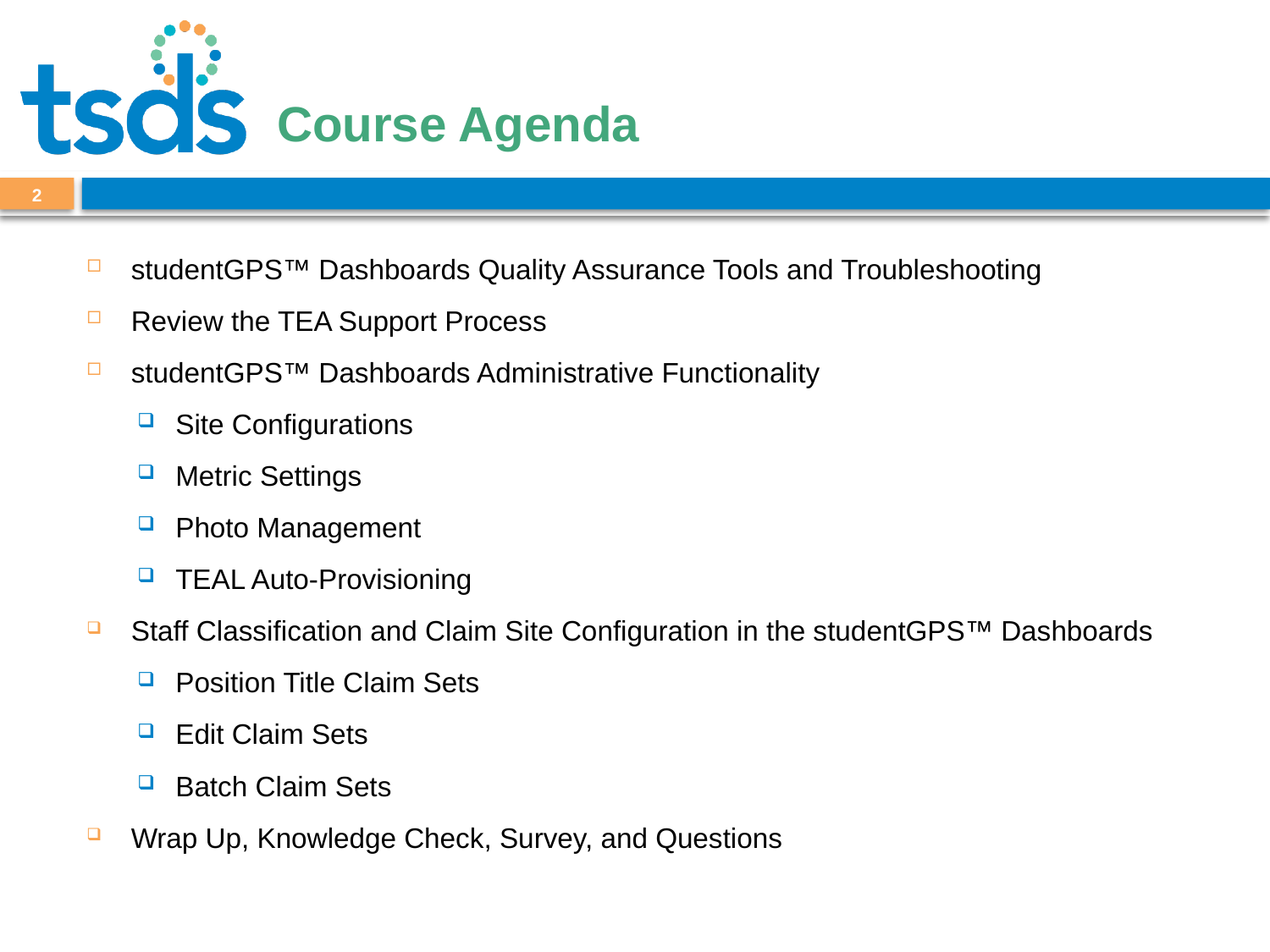

# Course Agenda
2
studentGPS™ Dashboards Quality Assurance Tools and Troubleshooting
Review the TEA Support Process
studentGPS™ Dashboards Administrative Functionality
Site Configurations
Metric Settings
Photo Management
TEAL Auto-Provisioning
Staff Classification and Claim Site Configuration in the studentGPS™ Dashboards
Position Title Claim Sets
Edit Claim Sets
Batch Claim Sets
Wrap Up, Knowledge Check, Survey, and Questions